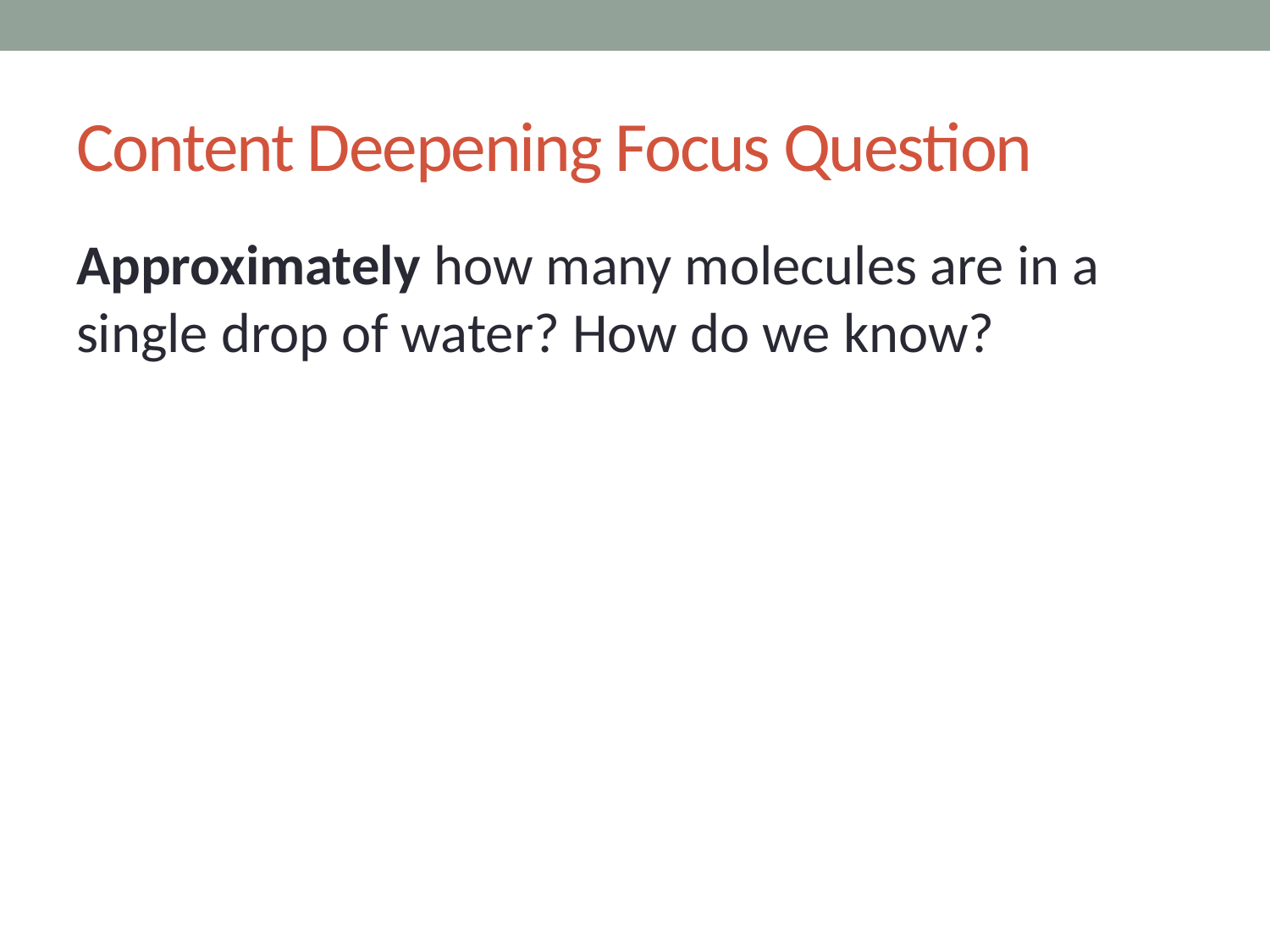

# Content Deepening Focus Question
Approximately how many molecules are in a single drop of water? How do we know?